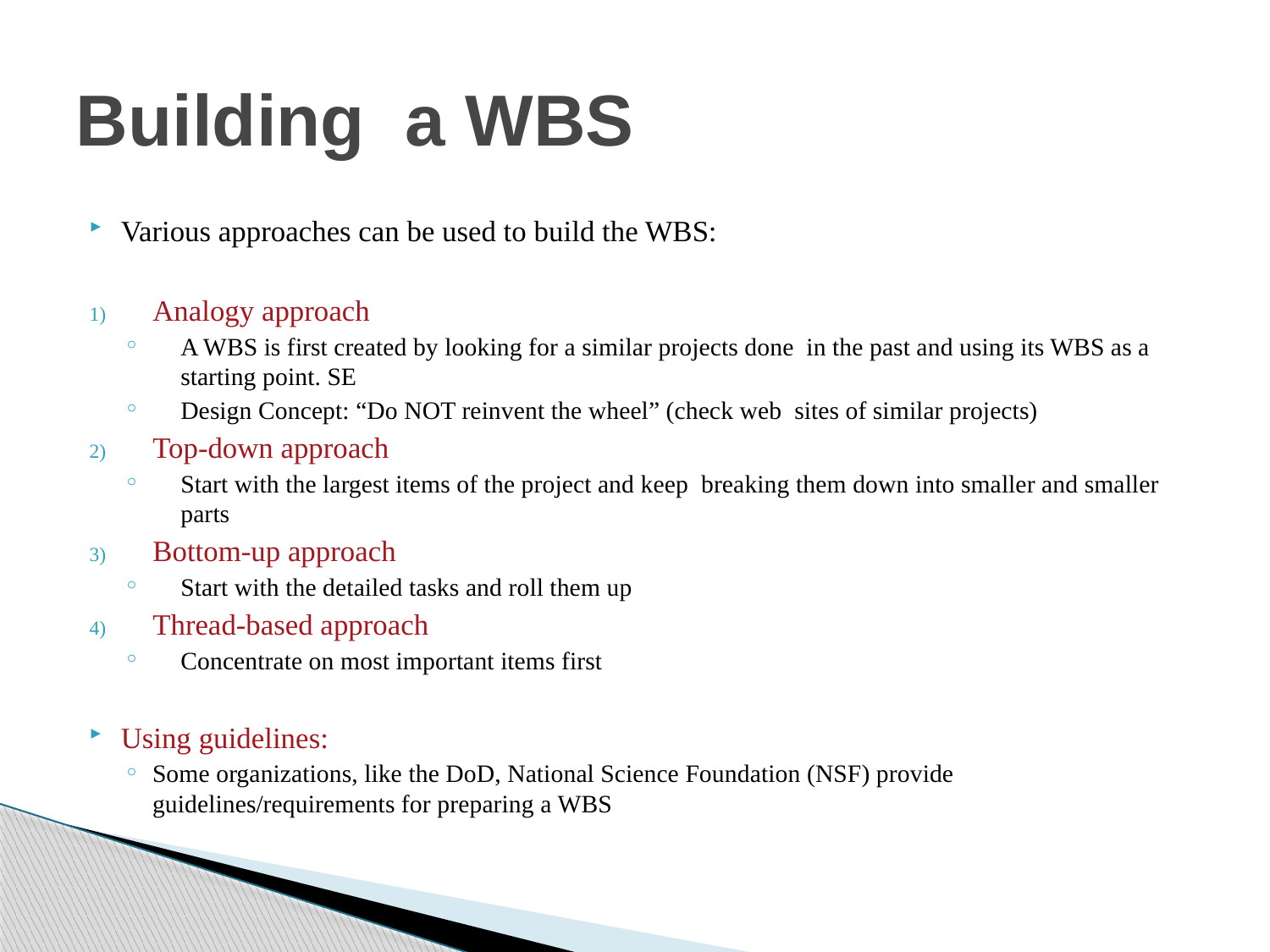

# Building  a WBS
Various approaches can be used to build the WBS:

Analogy approach
A WBS is first created by looking for a similar projects done  in the past and using its WBS as a starting point. SE
Design Concept: “Do NOT reinvent the wheel” (check web  sites of similar projects)
Top-down approach
Start with the largest items of the project and keep  breaking them down into smaller and smaller parts
Bottom-up approach
Start with the detailed tasks and roll them up
Thread-based approach
Concentrate on most important items first

Using guidelines:
Some organizations, like the DoD, National Science Foundation (NSF) provide  guidelines/requirements for preparing a WBS